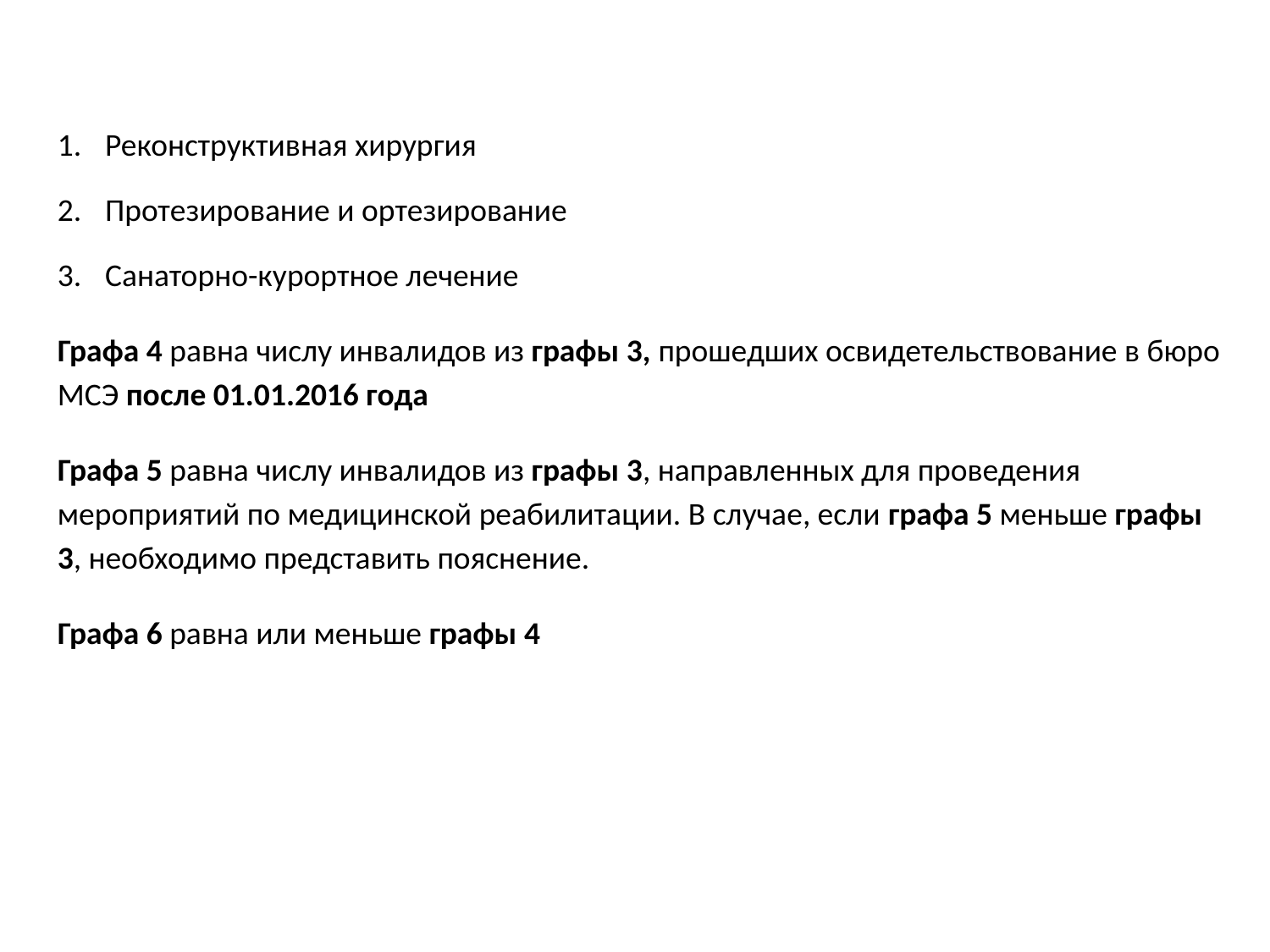

Реконструктивная хирургия
Протезирование и ортезирование
Санаторно-курортное лечение
Графа 4 равна числу инвалидов из графы 3, прошедших освидетельствование в бюро МСЭ после 01.01.2016 года
Графа 5 равна числу инвалидов из графы 3, направленных для проведения мероприятий по медицинской реабилитации. В случае, если графа 5 меньше графы 3, необходимо представить пояснение.
Графа 6 равна или меньше графы 4